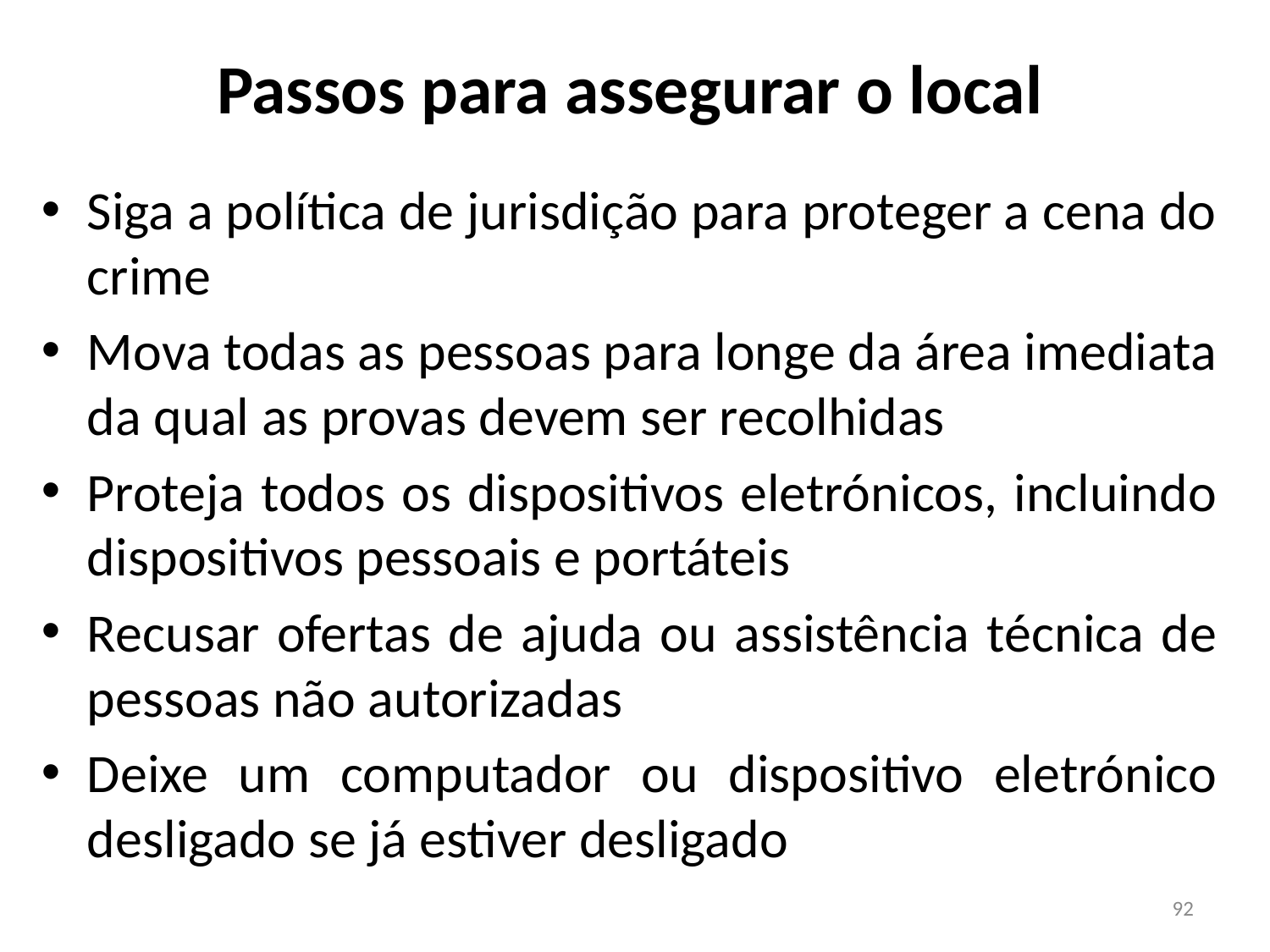

# Passos para assegurar o local
Siga a política de jurisdição para proteger a cena do crime
Mova todas as pessoas para longe da área imediata da qual as provas devem ser recolhidas
Proteja todos os dispositivos eletrónicos, incluindo dispositivos pessoais e portáteis
Recusar ofertas de ajuda ou assistência técnica de pessoas não autorizadas
Deixe um computador ou dispositivo eletrónico desligado se já estiver desligado
92